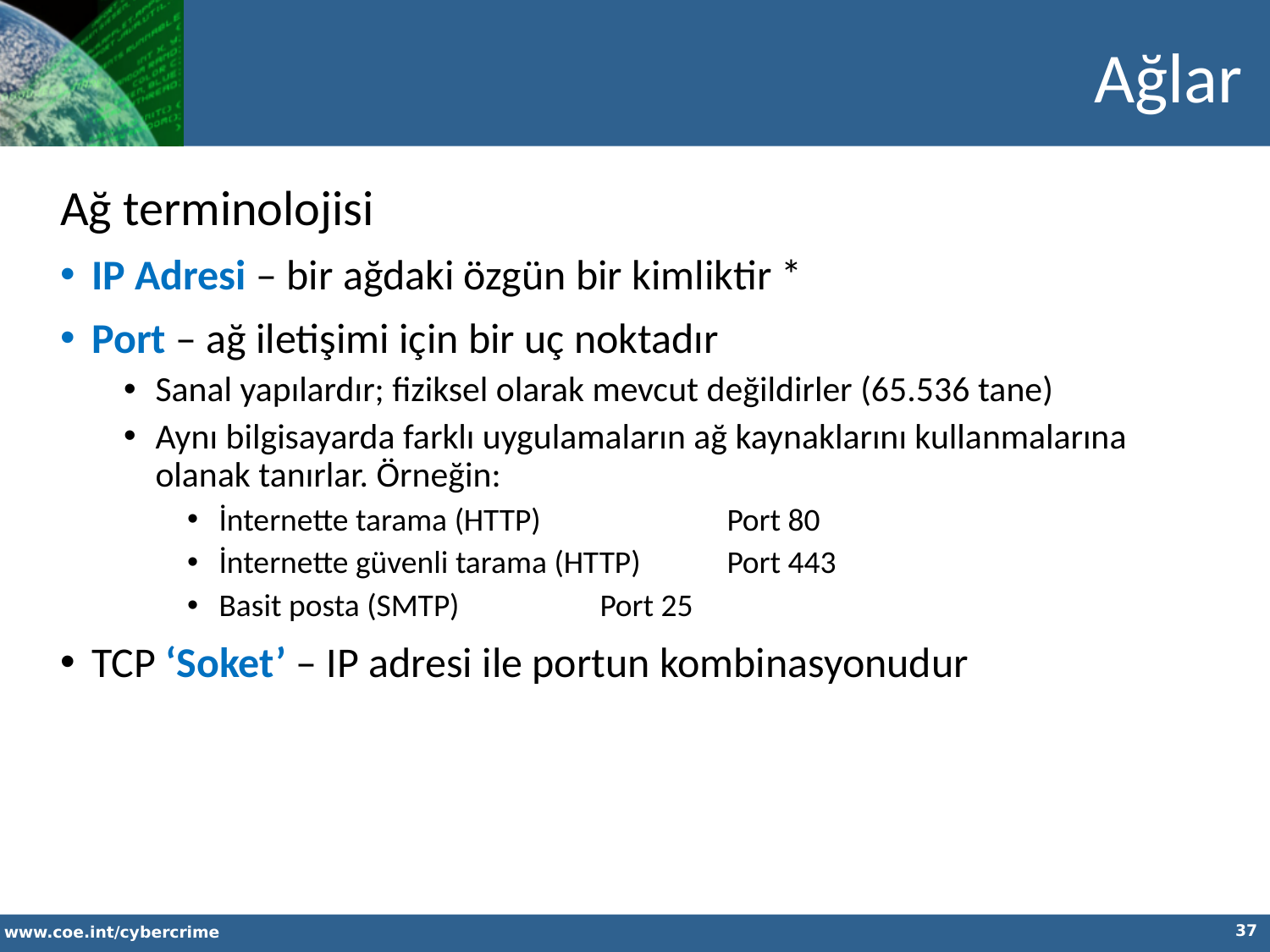

Ağlar
Ağ terminolojisi
IP Adresi – bir ağdaki özgün bir kimliktir *
Port – ağ iletişimi için bir uç noktadır
Sanal yapılardır; fiziksel olarak mevcut değildirler (65.536 tane)
Aynı bilgisayarda farklı uygulamaların ağ kaynaklarını kullanmalarına olanak tanırlar. Örneğin:
İnternette tarama (HTTP)		Port 80
İnternette güvenli tarama (HTTP)	Port 443
Basit posta (SMTP)		Port 25
TCP ‘Soket’ – IP adresi ile portun kombinasyonudur